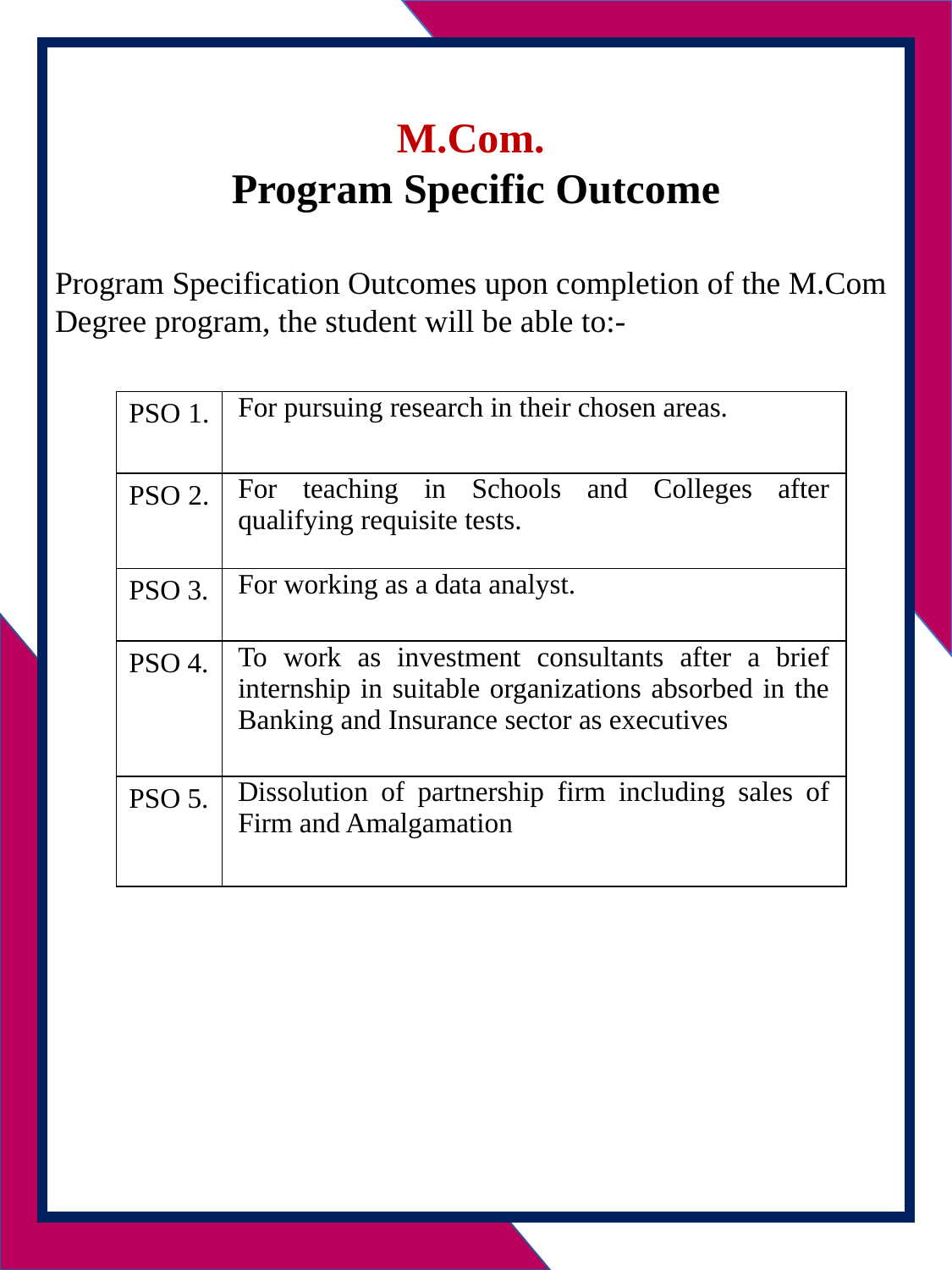

M.Com.
Program Specific Outcome

Program Specification Outcomes upon completion of the M.Com Degree program, the student will be able to:-

| PSO 1. | For pursuing research in their chosen areas. |
| --- | --- |
| PSO 2. | For teaching in Schools and Colleges after qualifying requisite tests. |
| PSO 3. | For working as a data analyst. |
| PSO 4. | To work as investment consultants after a brief internship in suitable organizations absorbed in the Banking and Insurance sector as executives |
| PSO 5. | Dissolution of partnership firm including sales of Firm and Amalgamation |